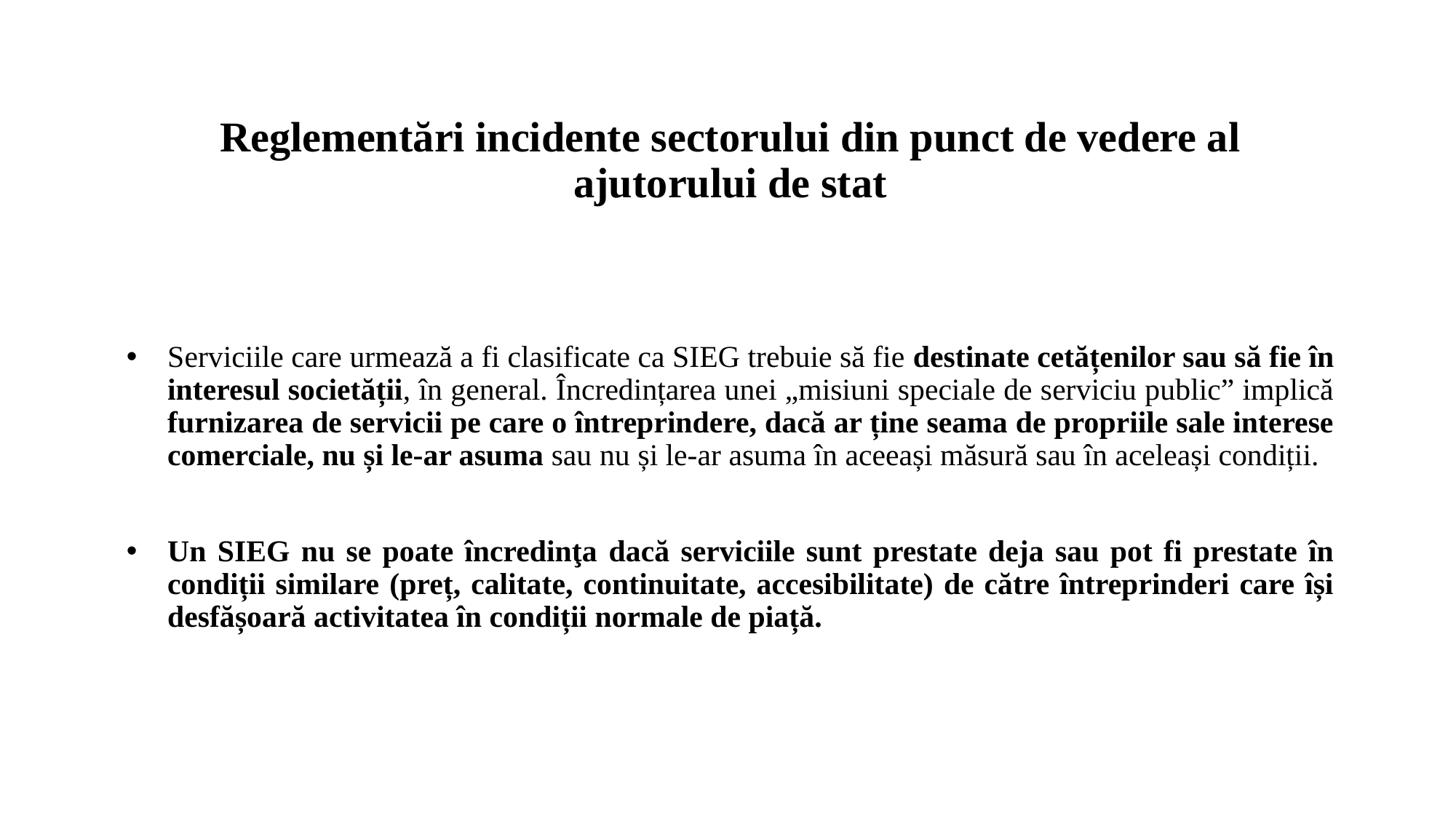

# Reglementări incidente sectorului din punct de vedere al ajutorului de stat

Serviciile care urmează a fi clasificate ca SIEG trebuie să fie destinate cetățenilor sau să fie în interesul societății, în general. Încredințarea unei „misiuni speciale de serviciu public” implică furnizarea de servicii pe care o întreprindere, dacă ar ține seama de propriile sale interese comerciale, nu și le-ar asuma sau nu și le-ar asuma în aceeași măsură sau în aceleași condiții.

Un SIEG nu se poate încredinţa dacă serviciile sunt prestate deja sau pot fi prestate în condiții similare (preț, calitate, continuitate, accesibilitate) de către întreprinderi care își desfășoară activitatea în condiții normale de piață.